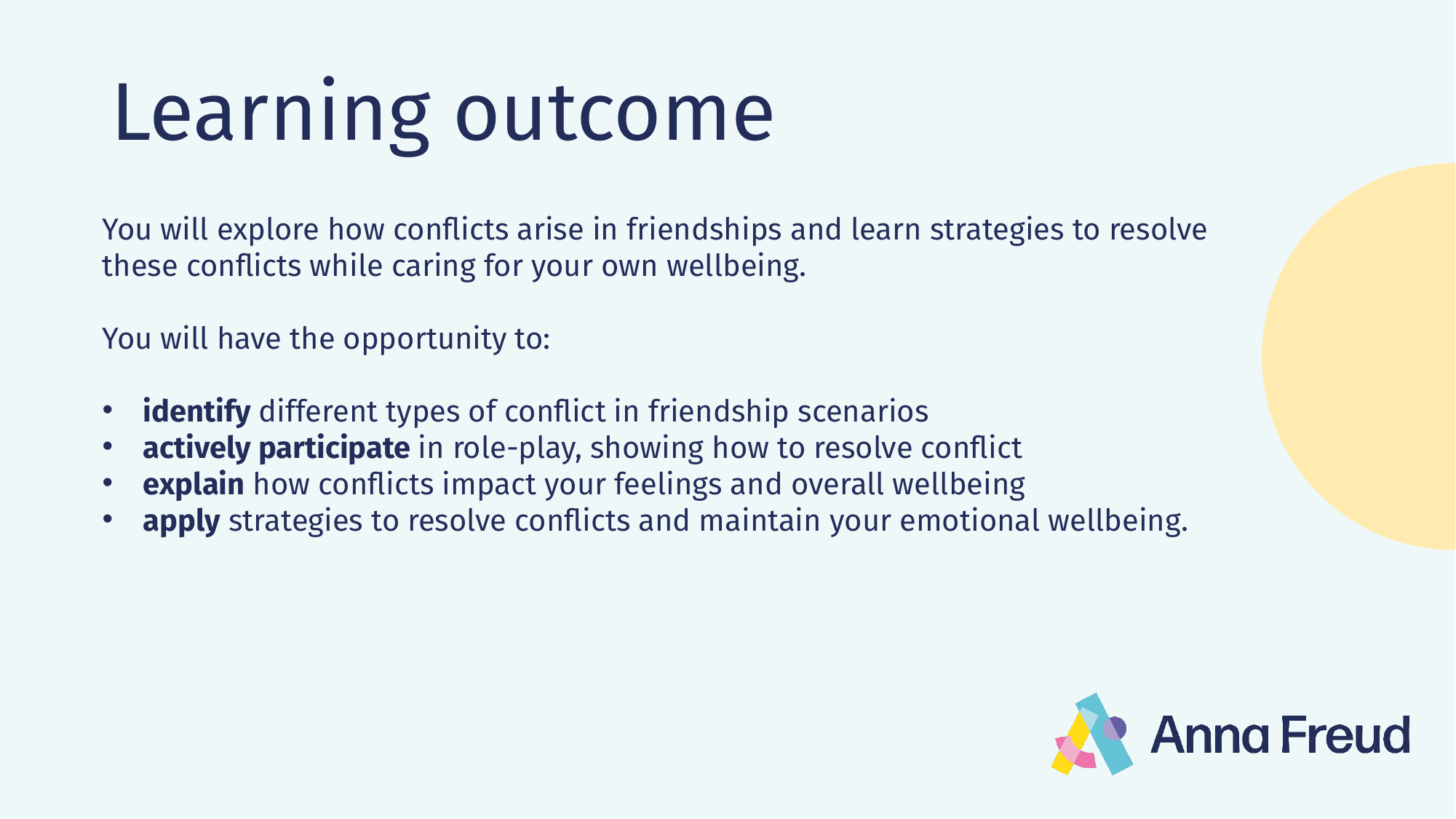

# Learning outcome
You will explore how conflicts arise in friendships and learn strategies to resolve these conflicts while caring for your own wellbeing.

You will have the opportunity to:

identify different types of conflict in friendship scenarios
actively participate in role-play, showing how to resolve conflict
explain how conflicts impact your feelings and overall wellbeing
apply strategies to resolve conflicts and maintain your emotional wellbeing.